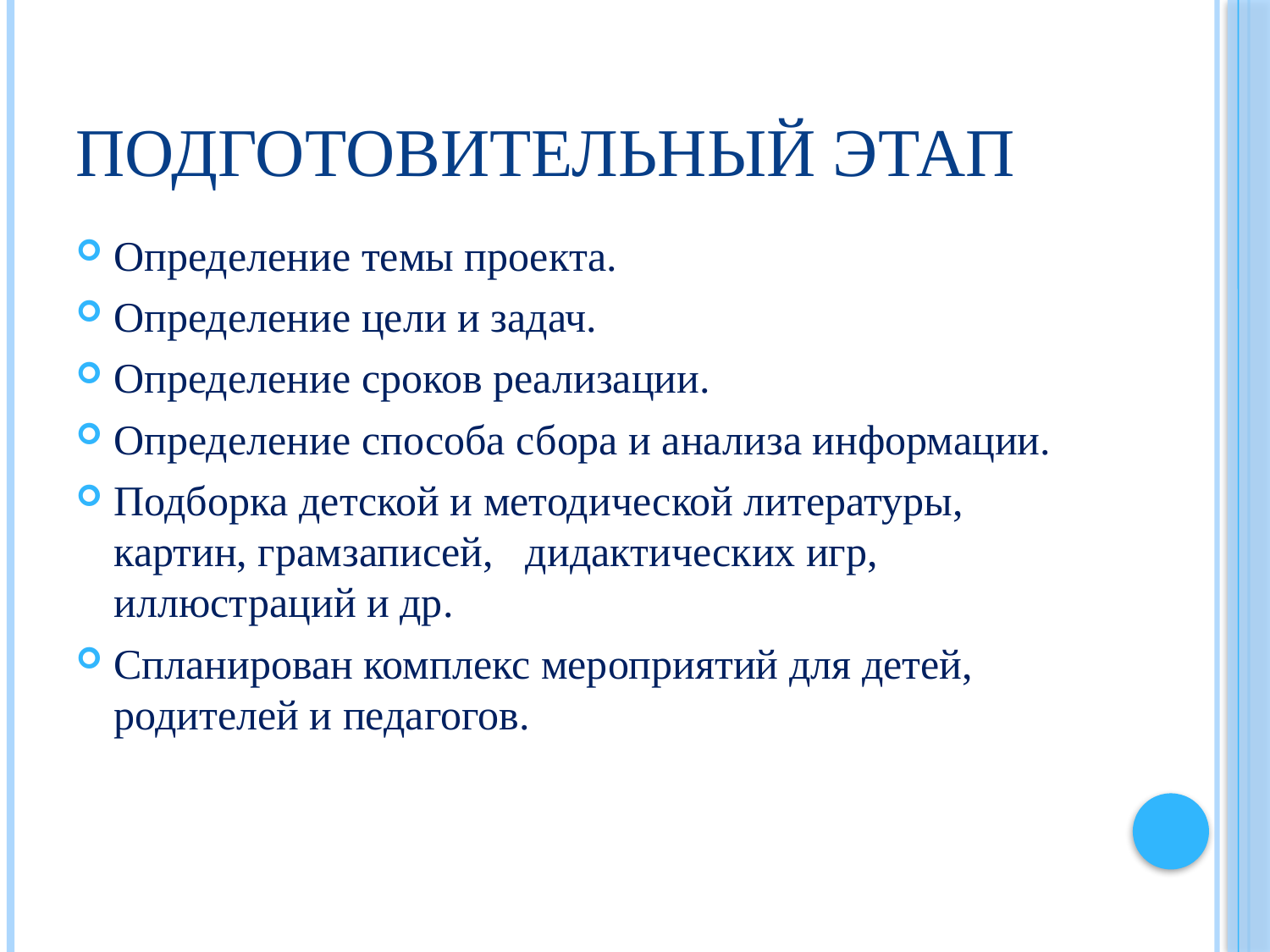

# Подготовительный этап
Определение темы проекта.
Определение цели и задач.
Определение сроков реализации.
Определение способа сбора и анализа информации.
Подборка детской и методической литературы, картин, грамзаписей,   дидактических игр, иллюстраций и др.
Спланирован комплекс мероприятий для детей, родителей и педагогов.